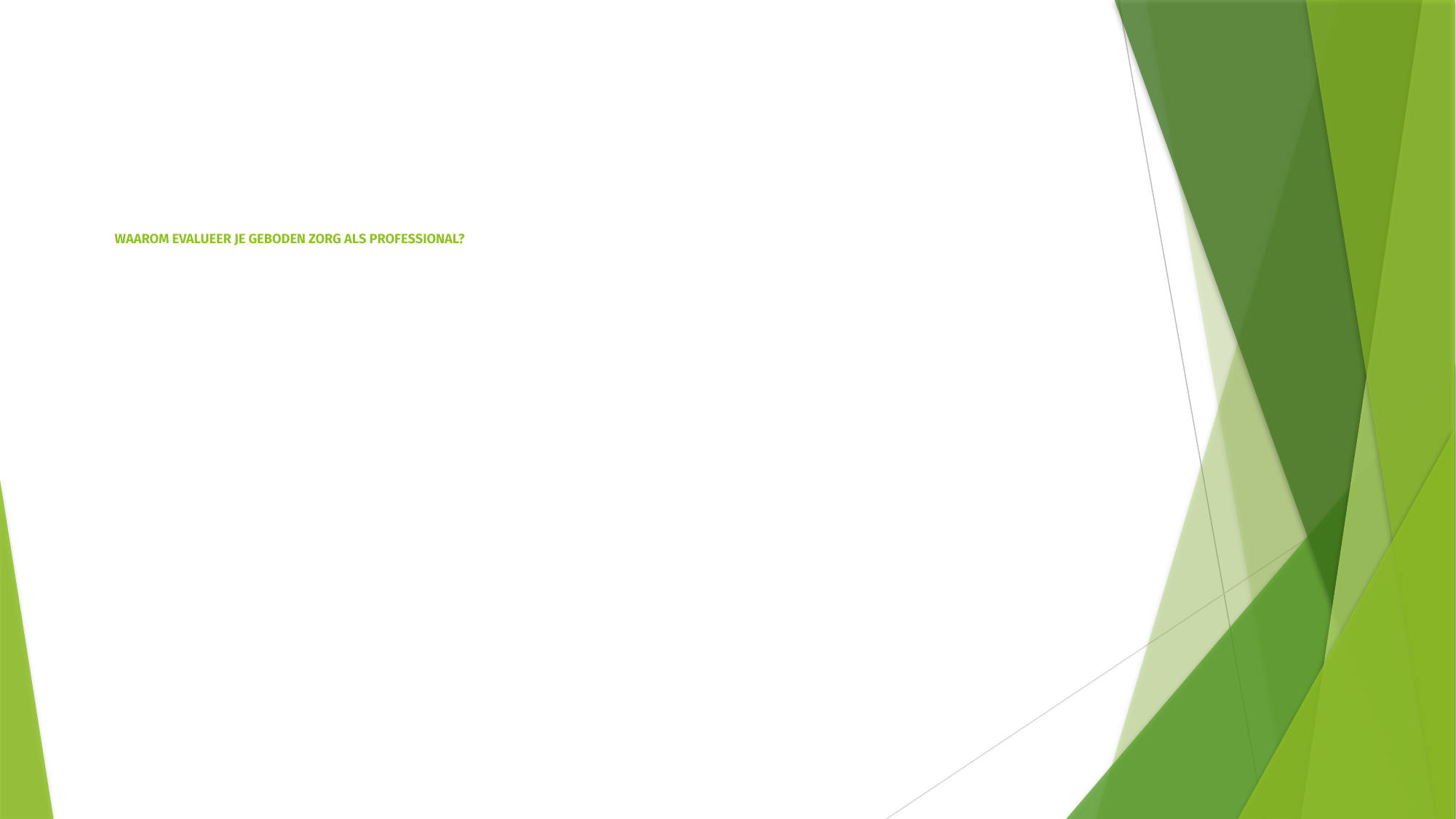

# WAAROM EVALUEER JE GEBODEN ZORG ALS PROFESSIONAL?